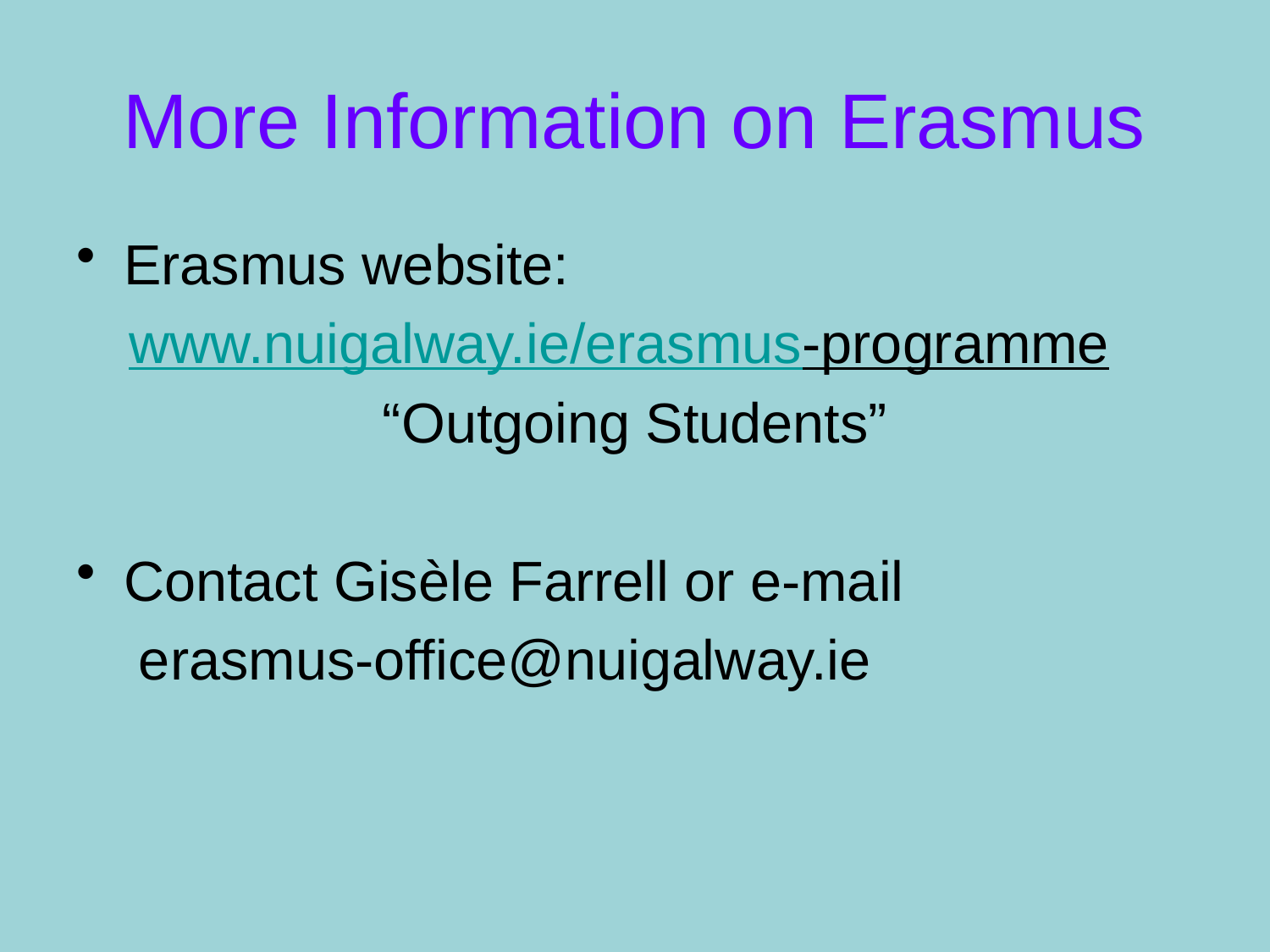

# More Information on Erasmus
Erasmus website:
www.nuigalway.ie/erasmus-programme
“Outgoing Students”

Contact Gisèle Farrell or e-mail
    erasmus-office@nuigalway.ie